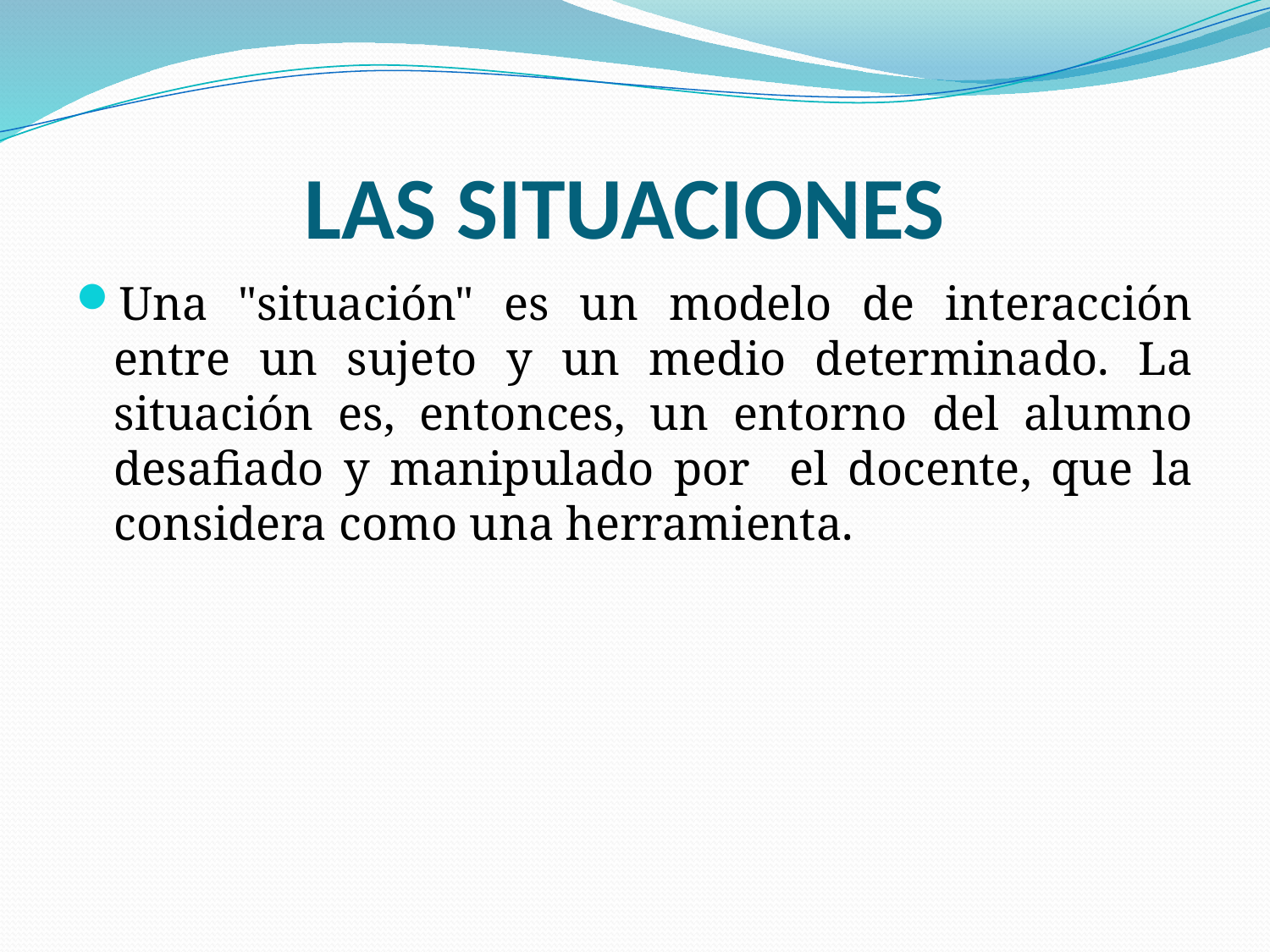

# LAS SITUACIONES
Una "situación" es un modelo de interacción entre un sujeto y un medio determinado. La situación es, entonces, un entorno del alumno desafiado y manipulado por  el docente, que la considera como una herramienta.